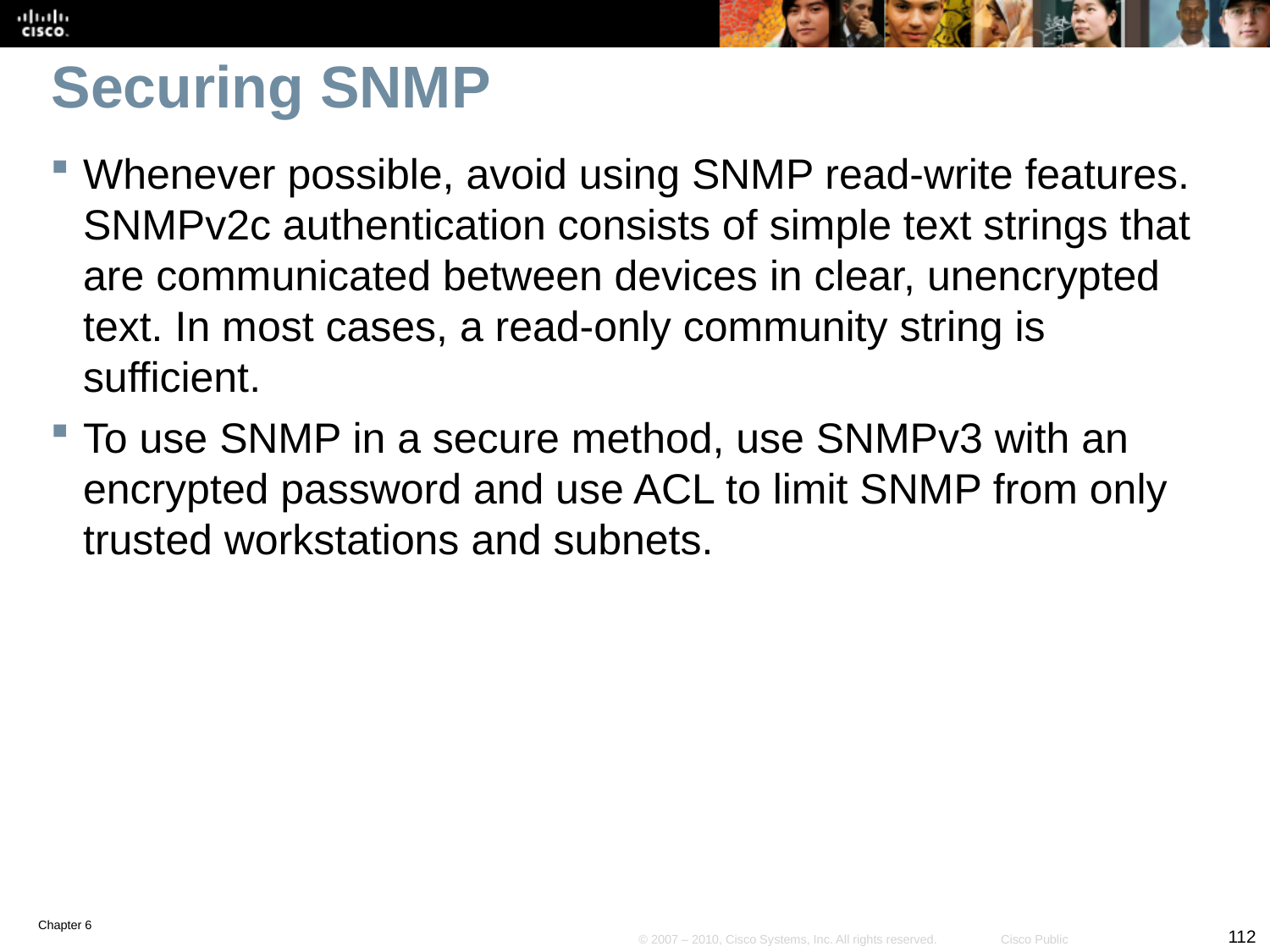

# Securing SNMP
Whenever possible, avoid using SNMP read-write features. SNMPv2c authentication consists of simple text strings that are communicated between devices in clear, unencrypted text. In most cases, a read-only community string is sufficient.
To use SNMP in a secure method, use SNMPv3 with an encrypted password and use ACL to limit SNMP from only trusted workstations and subnets.